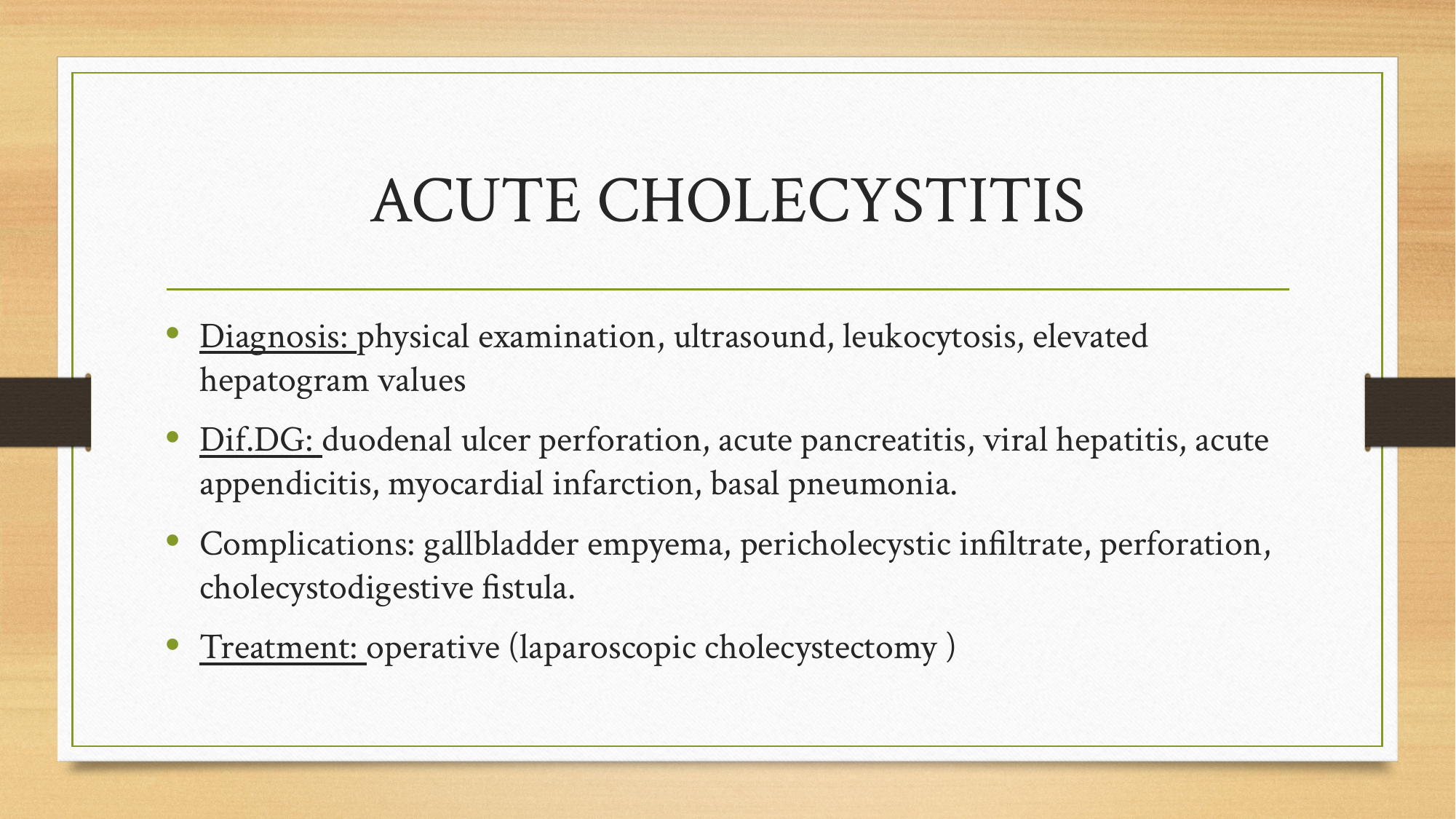

# ACUTE CHOLECYSTITIS
Diagnosis: physical examination, ultrasound, leukocytosis, elevated hepatogram values
Dif.DG: duodenal ulcer perforation, acute pancreatitis, viral hepatitis, acute appendicitis, myocardial infarction, basal pneumonia.
Complications: gallbladder empyema, pericholecystic infiltrate, perforation, cholecystodigestive fistula.
Treatment: operative (laparoscopic cholecystectomy )